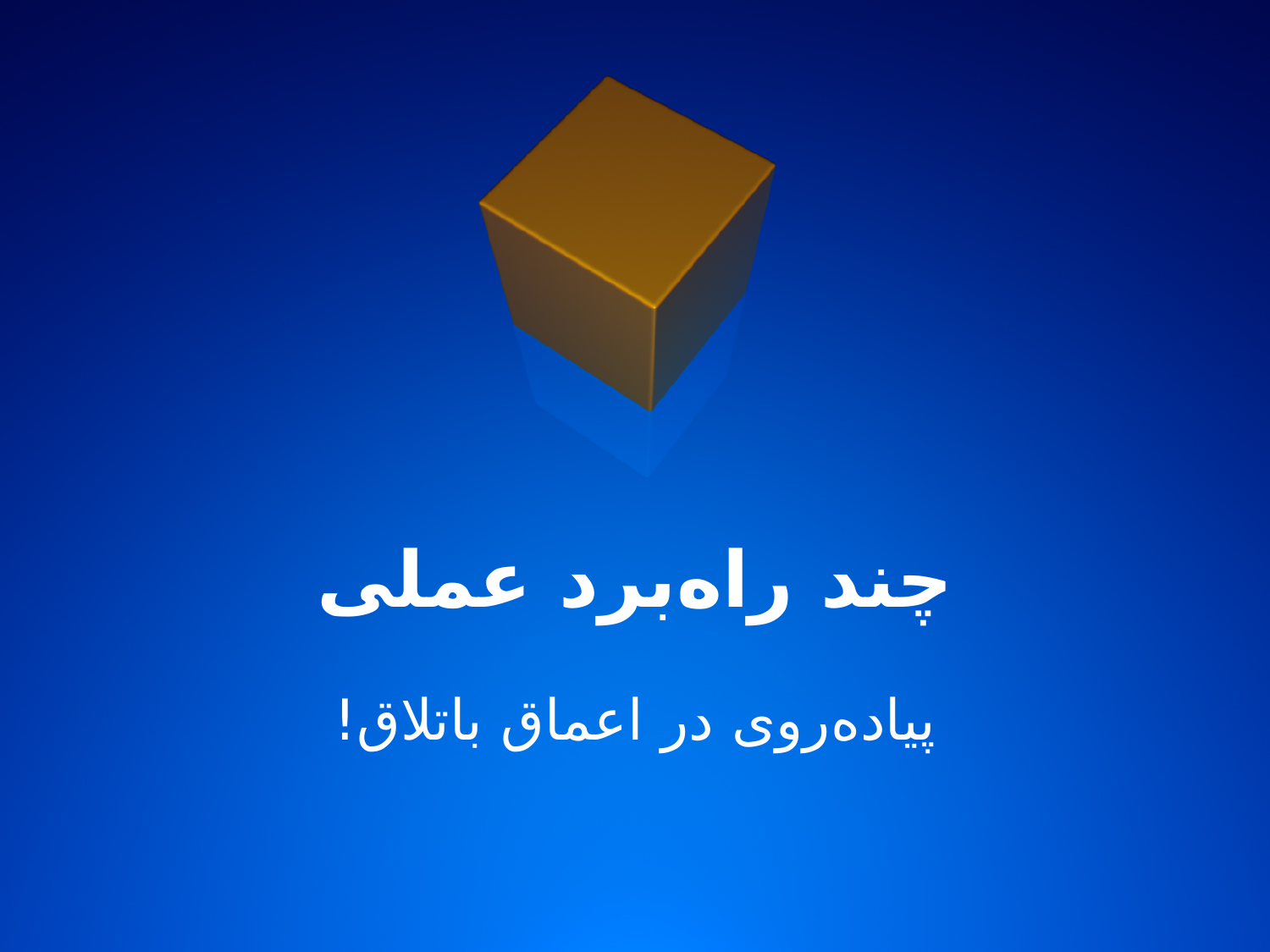

چند راه‌برد عملی
پیاده‌روی در اعماق باتلاق!